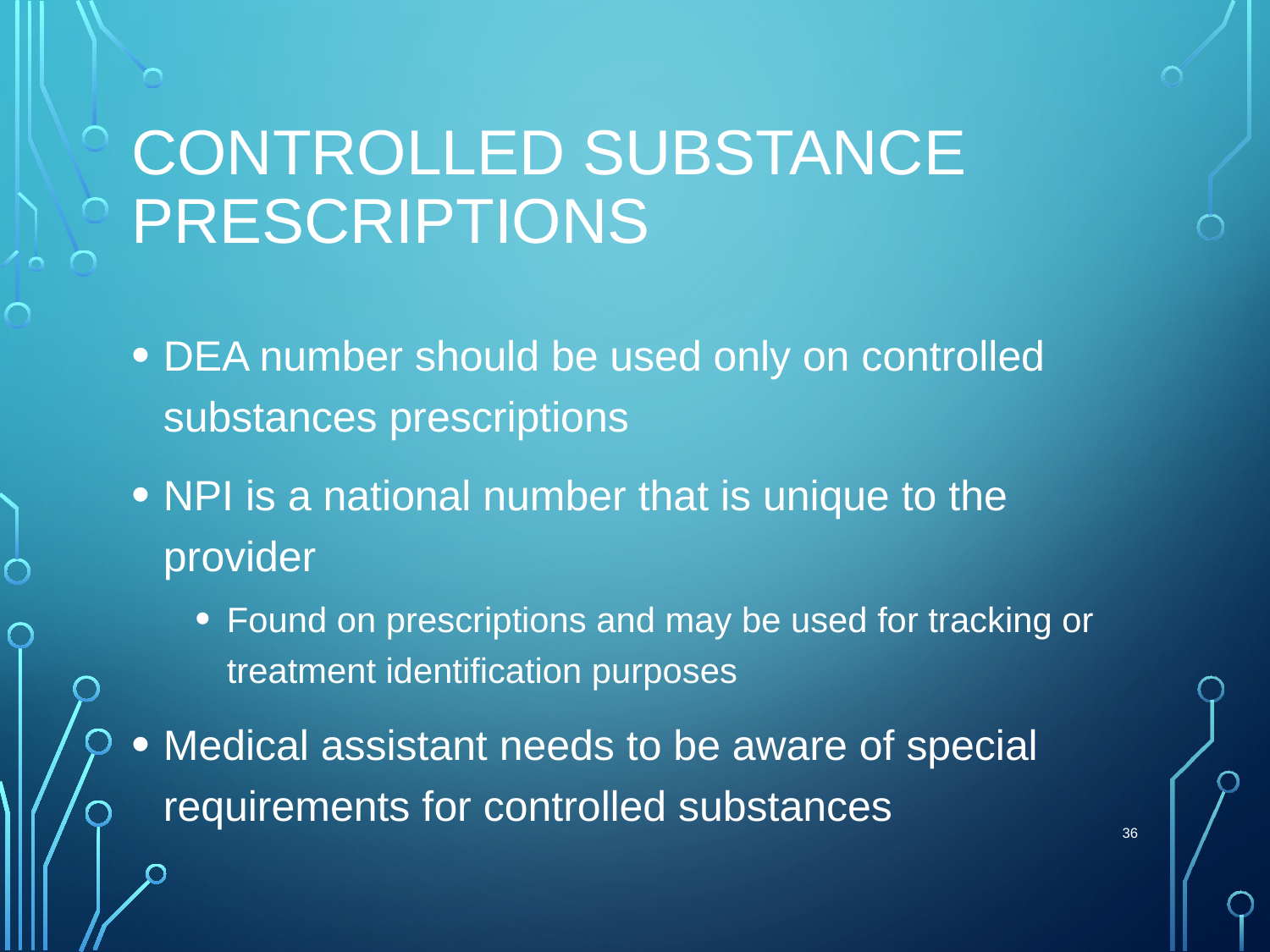

# Controlled Substance Prescriptions
DEA number should be used only on controlled substances prescriptions
NPI is a national number that is unique to the provider
Found on prescriptions and may be used for tracking or treatment identification purposes
Medical assistant needs to be aware of special requirements for controlled substances
 36